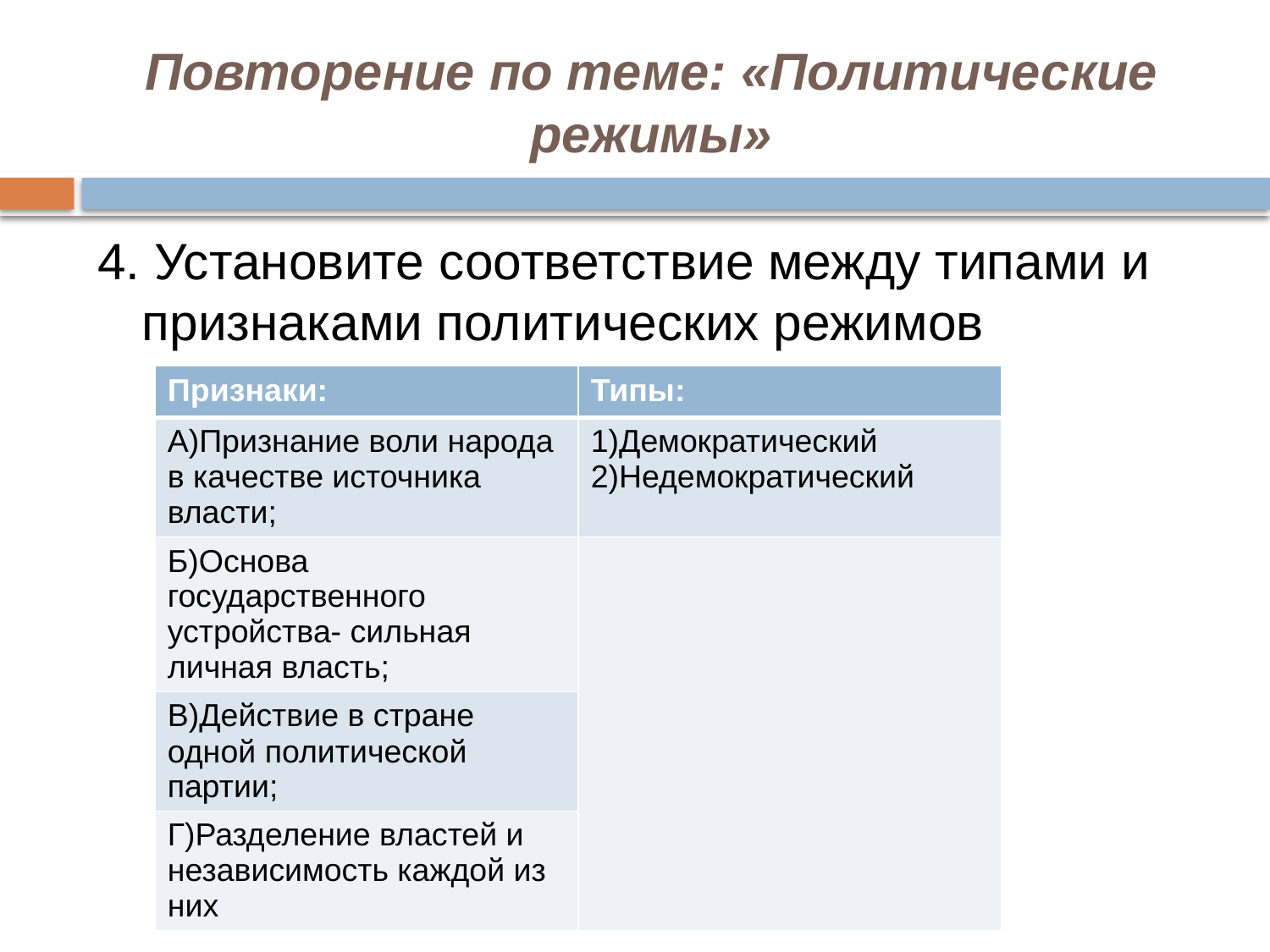

# Повторение по теме: «Политические режимы»
4. Установите соответствие между типами и признаками политических режимов

| Признаки: | Типы: |
| --- | --- |
| А)Признание воли народа в качестве источника власти; | 1)Демократический 2)Недемократический |
| Б)Основа государственного устройства- сильная личная власть; |  |
| В)Действие в стране одной политической партии; |  |
| Г)Разделение властей и независимость каждой из них |  |